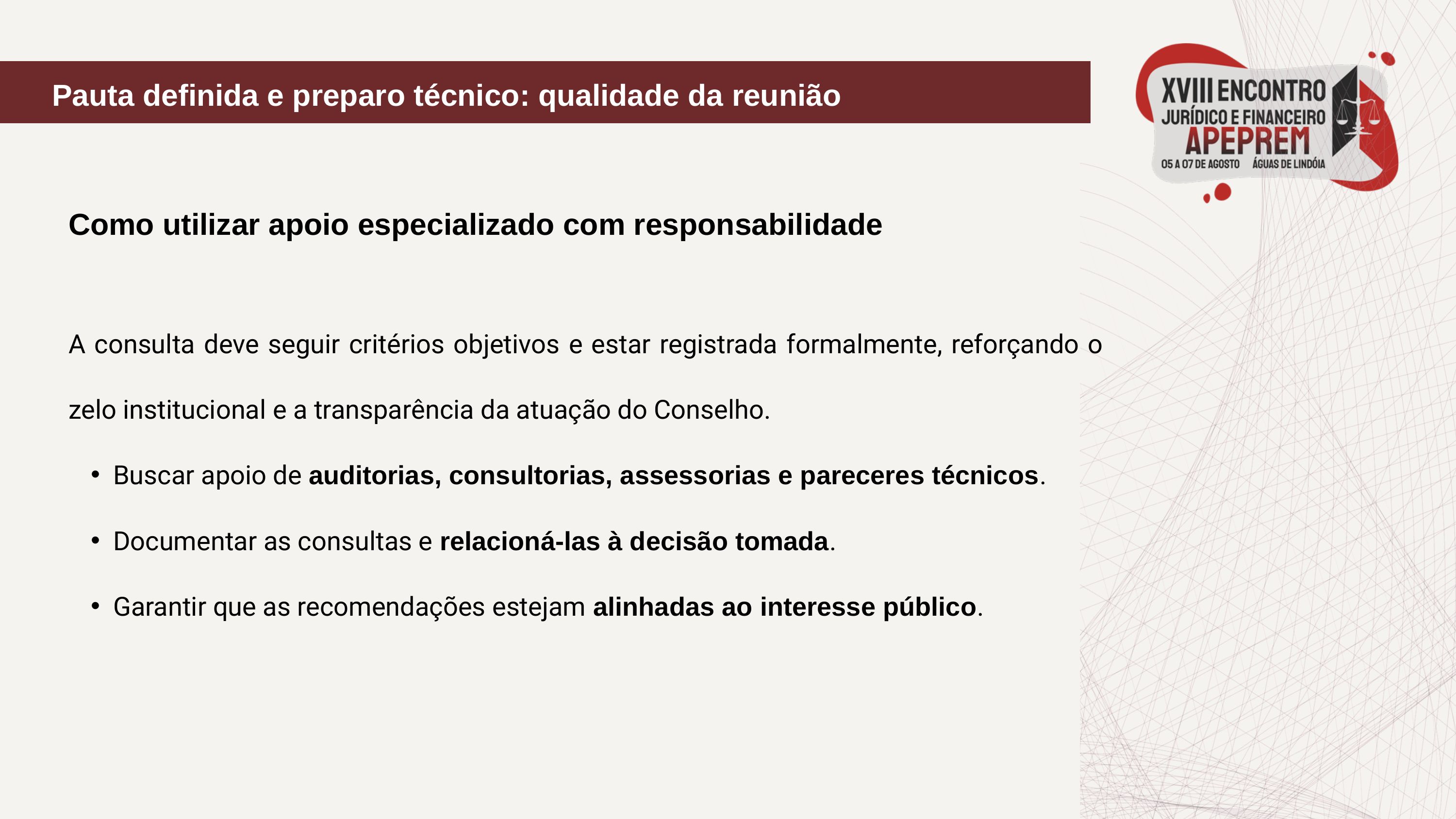

Pauta definida e preparo técnico: qualidade da reunião
Como utilizar apoio especializado com responsabilidade
A consulta deve seguir critérios objetivos e estar registrada formalmente, reforçando o zelo institucional e a transparência da atuação do Conselho.
Buscar apoio de auditorias, consultorias, assessorias e pareceres técnicos.
Documentar as consultas e relacioná-las à decisão tomada.
Garantir que as recomendações estejam alinhadas ao interesse público.